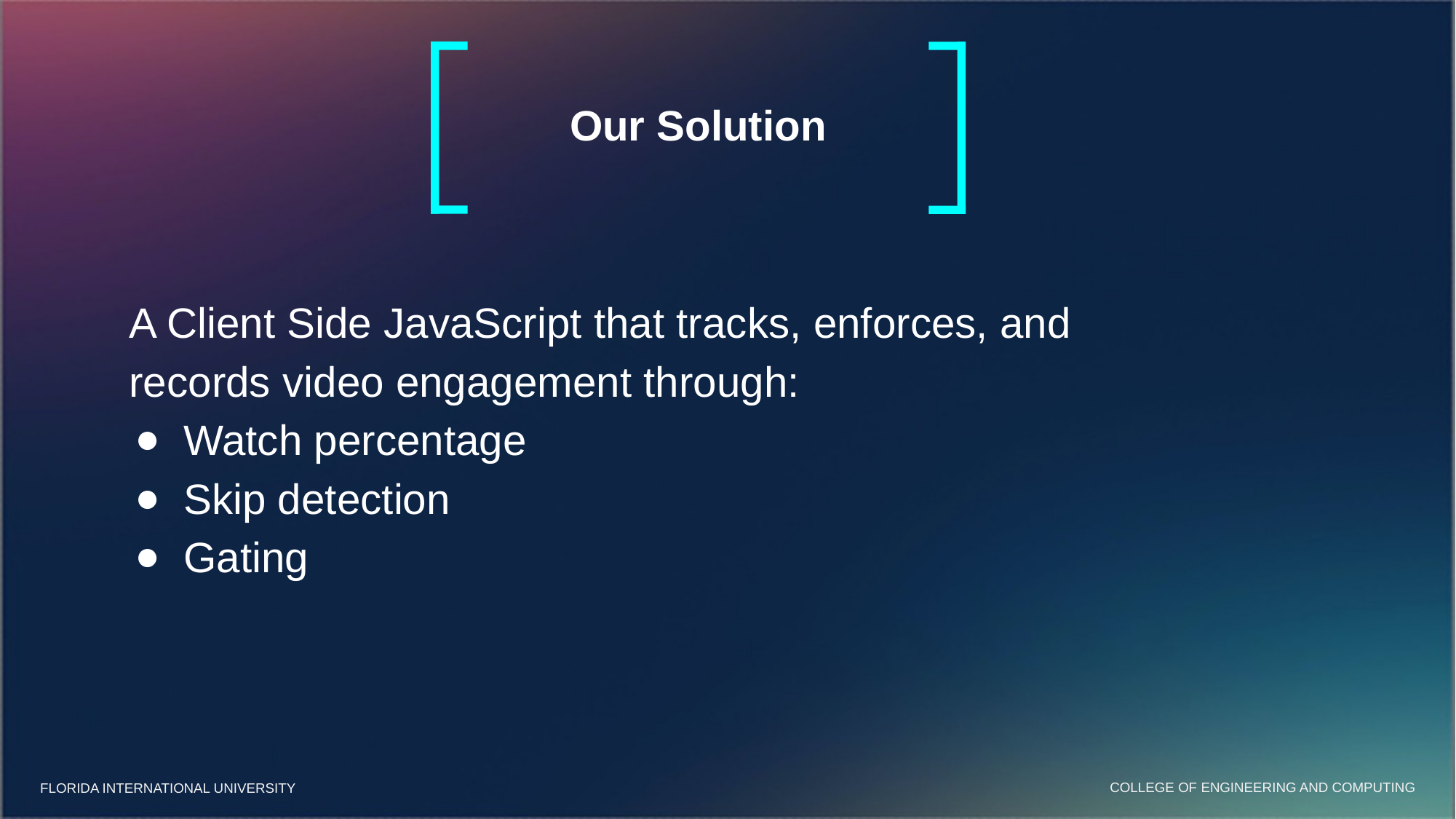

Our Solution
A Client Side JavaScript that tracks, enforces, and records video engagement through:
Watch percentage
Skip detection
Gating